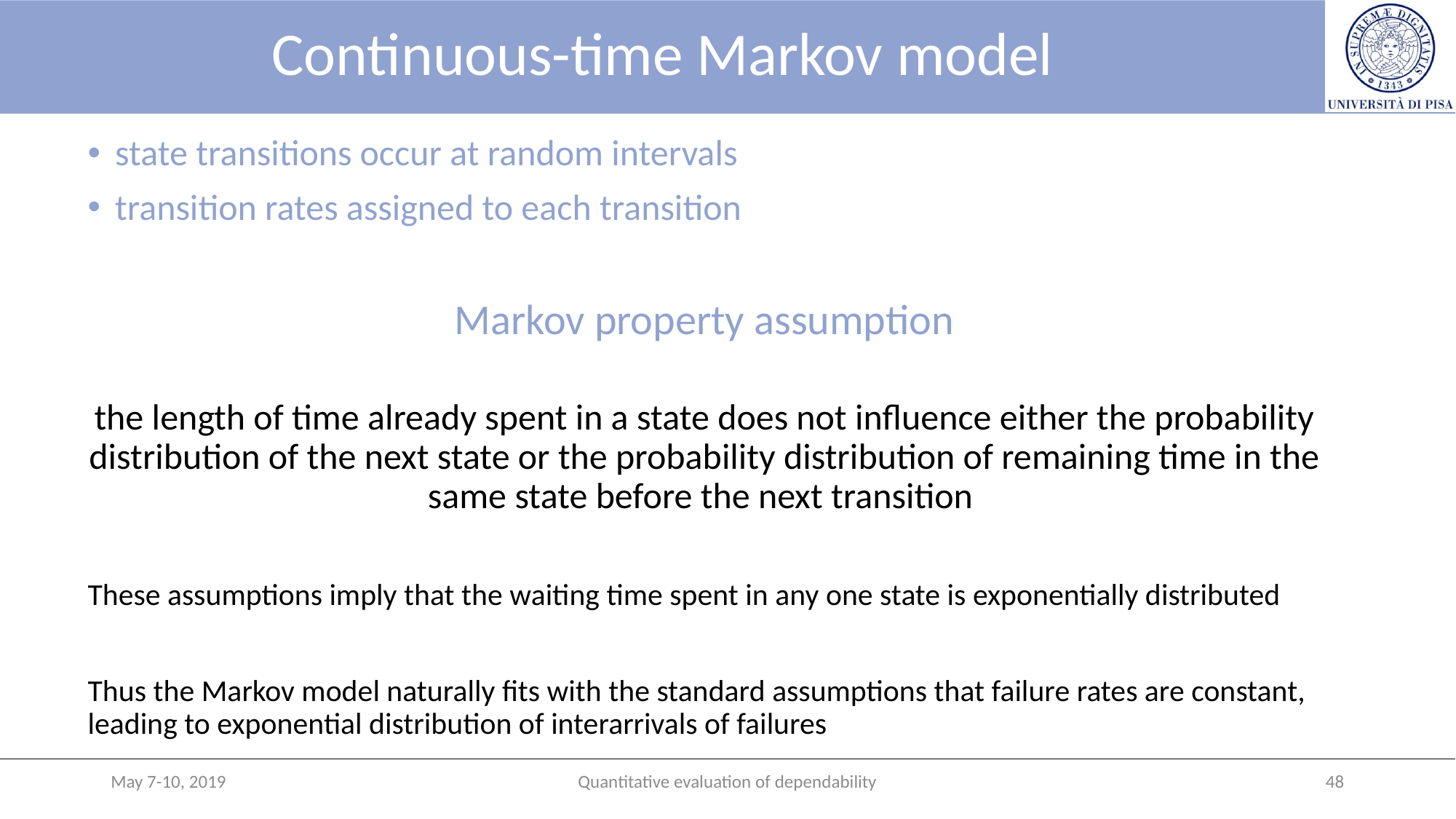

# Continuous-time Markov model
state transitions occur at random intervals
transition rates assigned to each transition

Markov property assumption
the length of time already spent in a state does not influence either the probability distribution of the next state or the probability distribution of remaining time in the same state before the next transition

These assumptions imply that the waiting time spent in any one state is exponentially distributed

Thus the Markov model naturally fits with the standard assumptions that failure rates are constant, leading to exponential distribution of interarrivals of failures

May 7-10, 2019
Quantitative evaluation of dependability
48